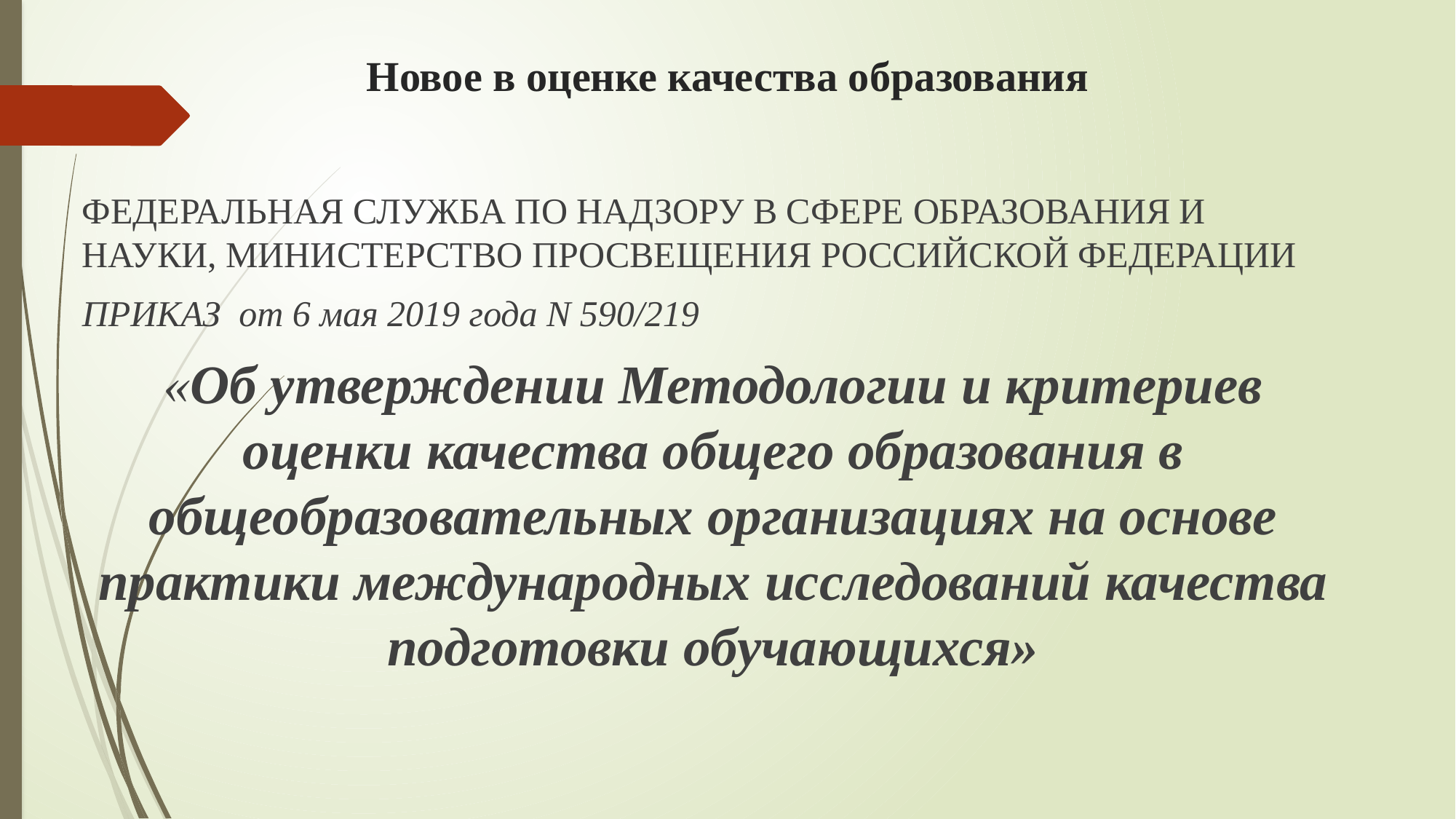

# Новое в оценке качества образования

ФЕДЕРАЛЬНАЯ СЛУЖБА ПО НАДЗОРУ В СФЕРЕ ОБРАЗОВАНИЯ И НАУКИ, МИНИСТЕРСТВО ПРОСВЕЩЕНИЯ РОССИЙСКОЙ ФЕДЕРАЦИИ
ПРИКАЗ  от 6 мая 2019 года N 590/219
«Об утверждении Методологии и критериев оценки качества общего образования в общеобразовательных организациях на основе практики международных исследований качества подготовки обучающихся»